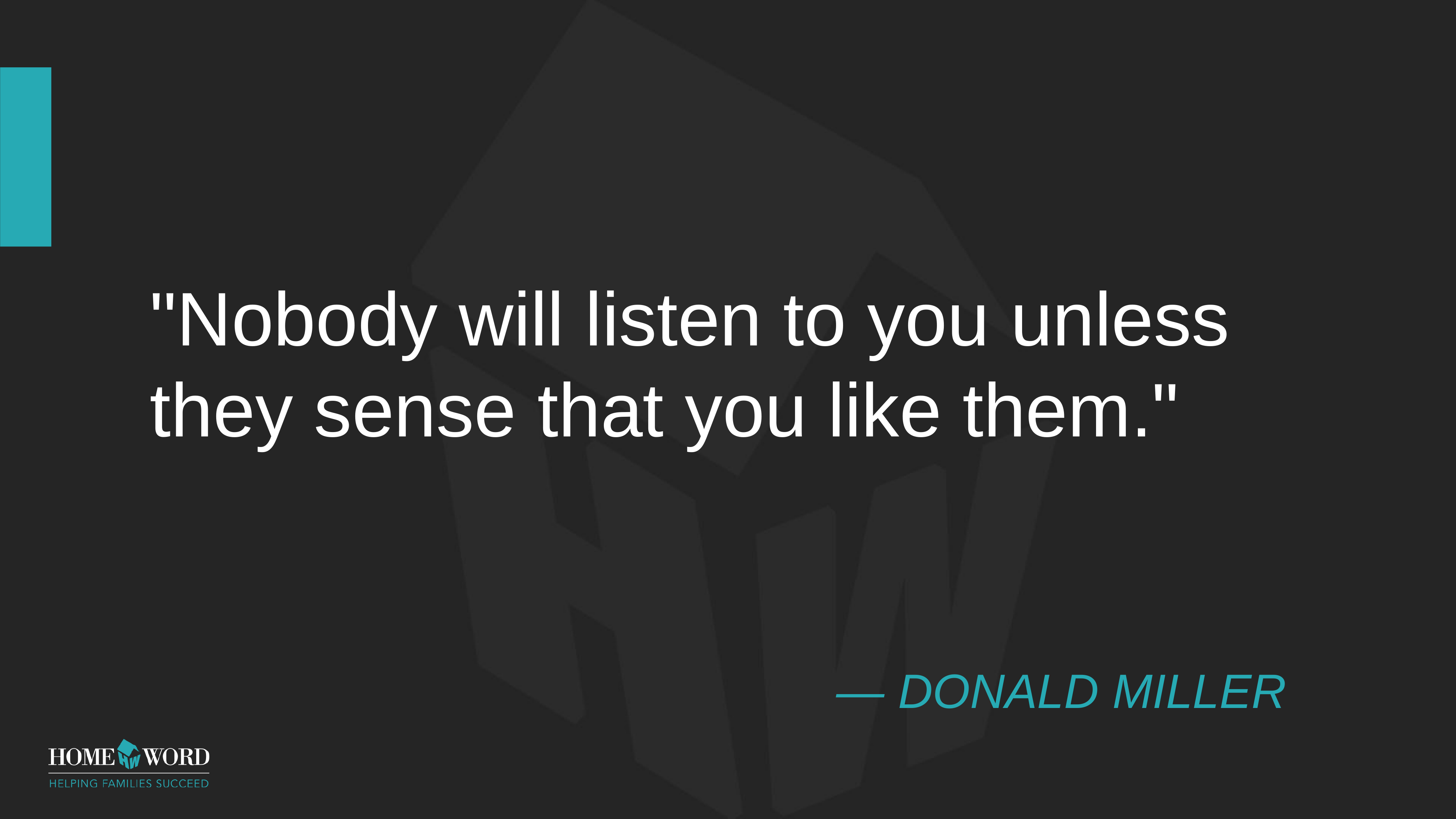

# "Nobody will listen to you unless they sense that you like them."
— DONALD MILLER